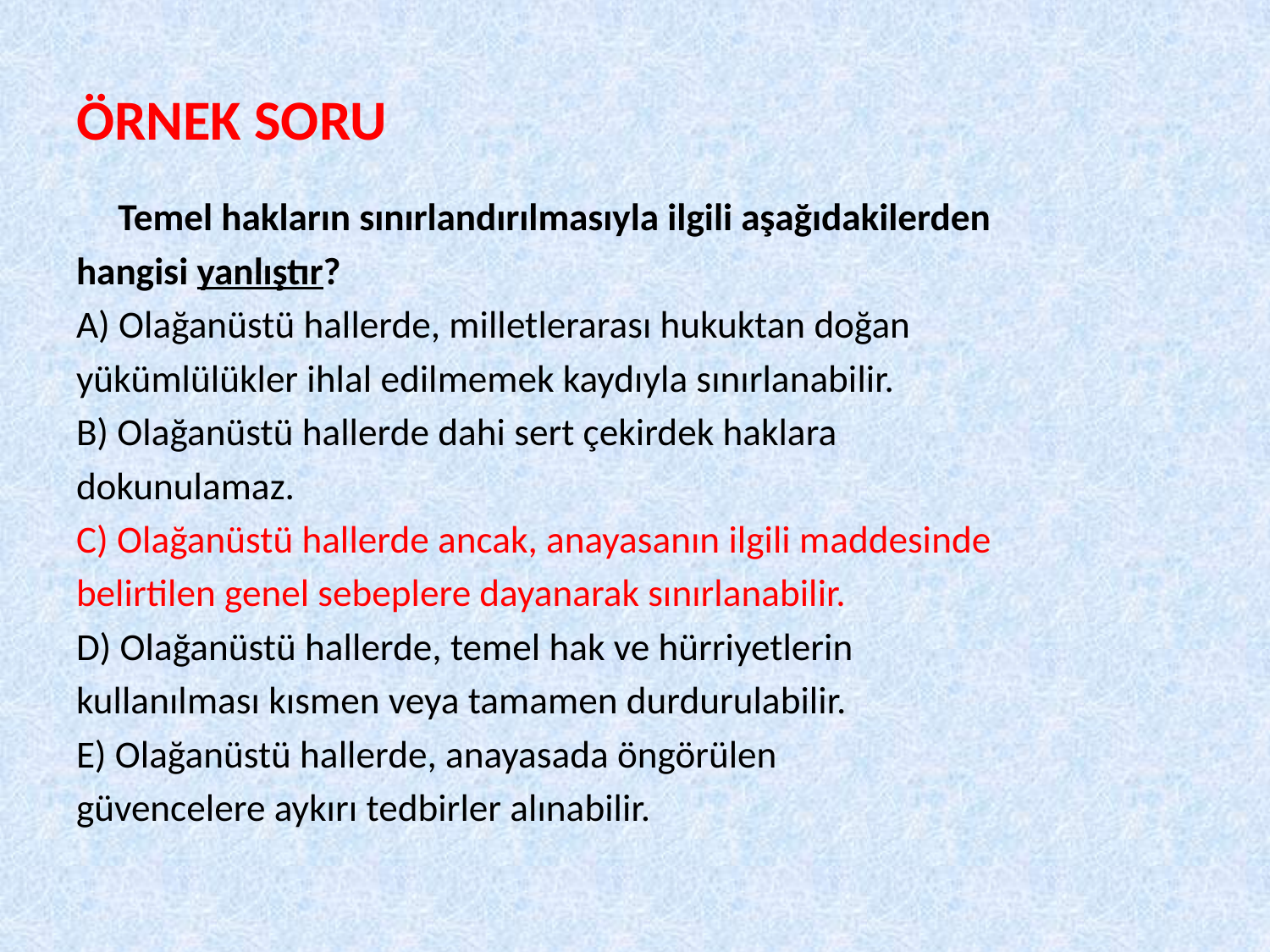

# ÖRNEK SORU
	Temel hakların sınırlandırılmasıyla ilgili aşağıdakilerden
hangisi yanlıştır?
A) Olağanüstü hallerde, milletlerarası hukuktan doğan
yükümlülükler ihlal edilmemek kaydıyla sınırlanabilir.
B) Olağanüstü hallerde dahi sert çekirdek haklara
dokunulamaz.
C) Olağanüstü hallerde ancak, anayasanın ilgili maddesinde
belirtilen genel sebeplere dayanarak sınırlanabilir.
D) Olağanüstü hallerde, temel hak ve hürriyetlerin
kullanılması kısmen veya tamamen durdurulabilir.
E) Olağanüstü hallerde, anayasada öngörülen
güvencelere aykırı tedbirler alınabilir.